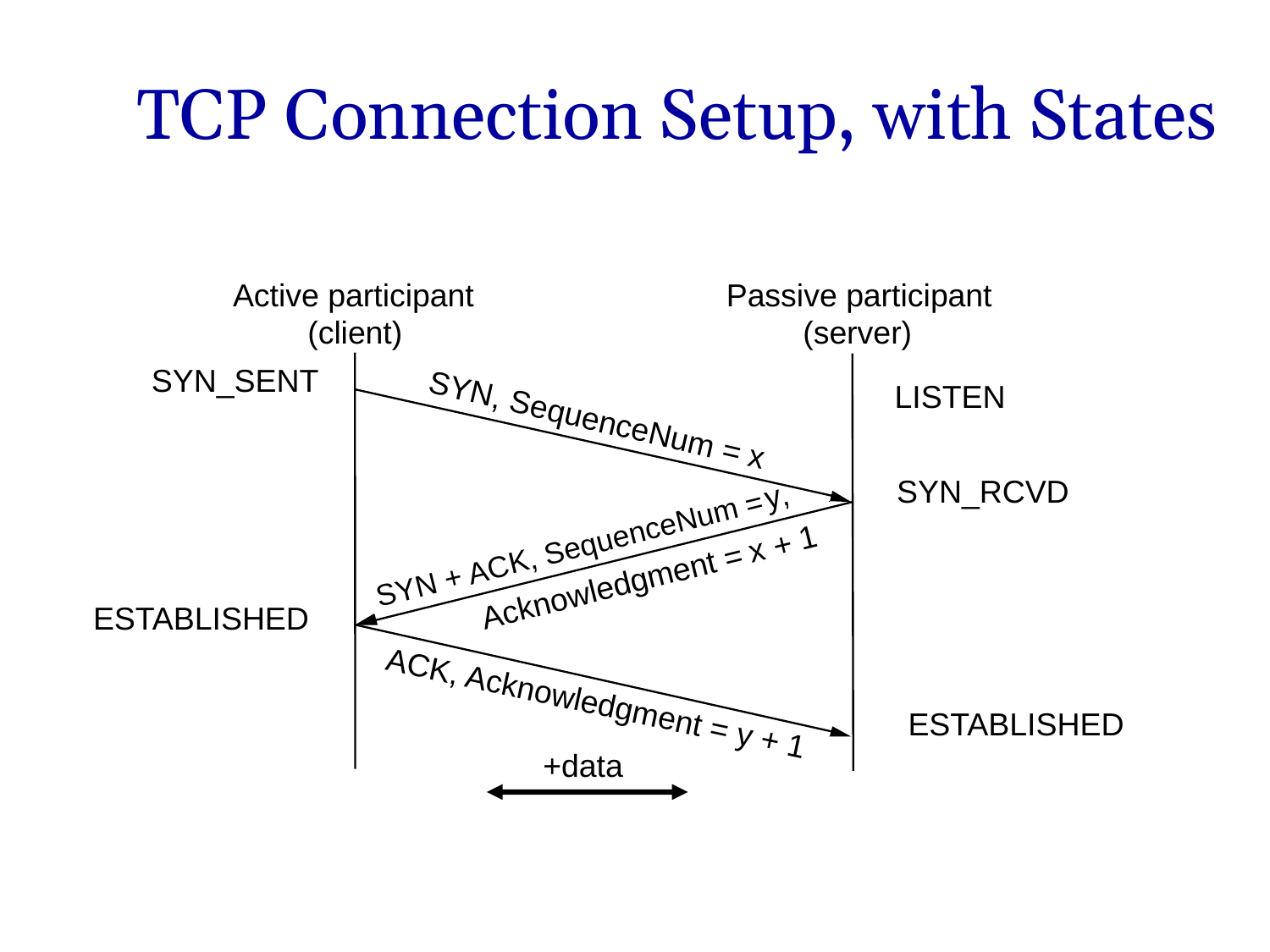

# TCP Connection Setup, with States
Active participant
Passive participant
(client)
(server)

SYN_SENT
LISTEN

SYN, SequenceNum =
x
SYN_RCVD
,
y

1
 +
SYN + ACK, SequenceNum =
x
Acknowledgment =
ESTABLISHED

ACK, Acknowledgment =
ESTABLISHED
y
 +
1

+data